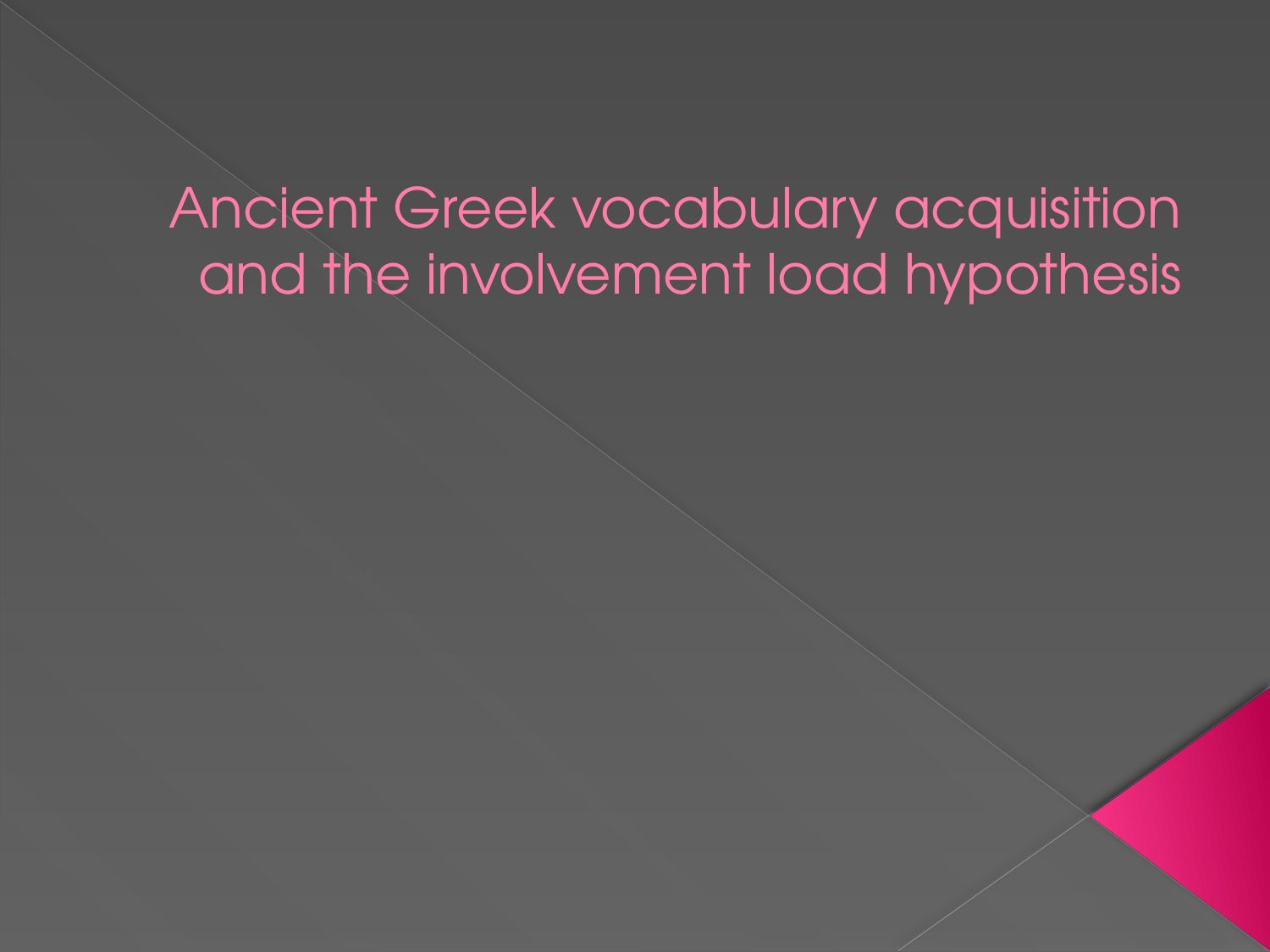

# Ancient Greek vocabulary acquisition and the involvement load hypothesis